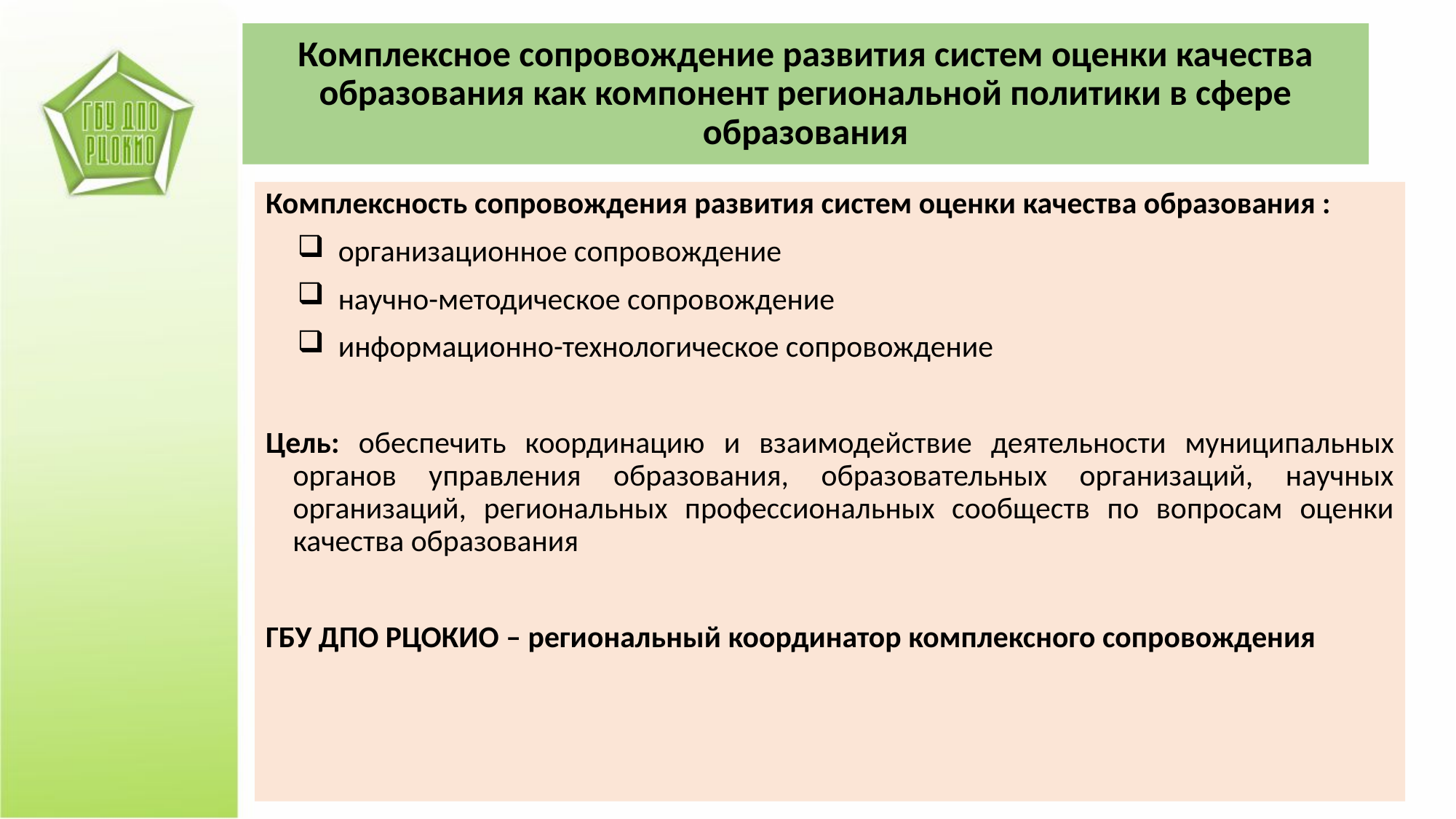

# Комплексное сопровождение развития систем оценки качества образования как компонент региональной политики в сфере образования
Комплексность сопровождения развития систем оценки качества образования :
организационное сопровождение
научно-методическое сопровождение
информационно-технологическое сопровождение

Цель: обеспечить координацию и взаимодействие деятельности муниципальных органов управления образования, образовательных организаций, научных организаций, региональных профессиональных сообществ по вопросам оценки качества образования

ГБУ ДПО РЦОКИО – региональный координатор комплексного сопровождения